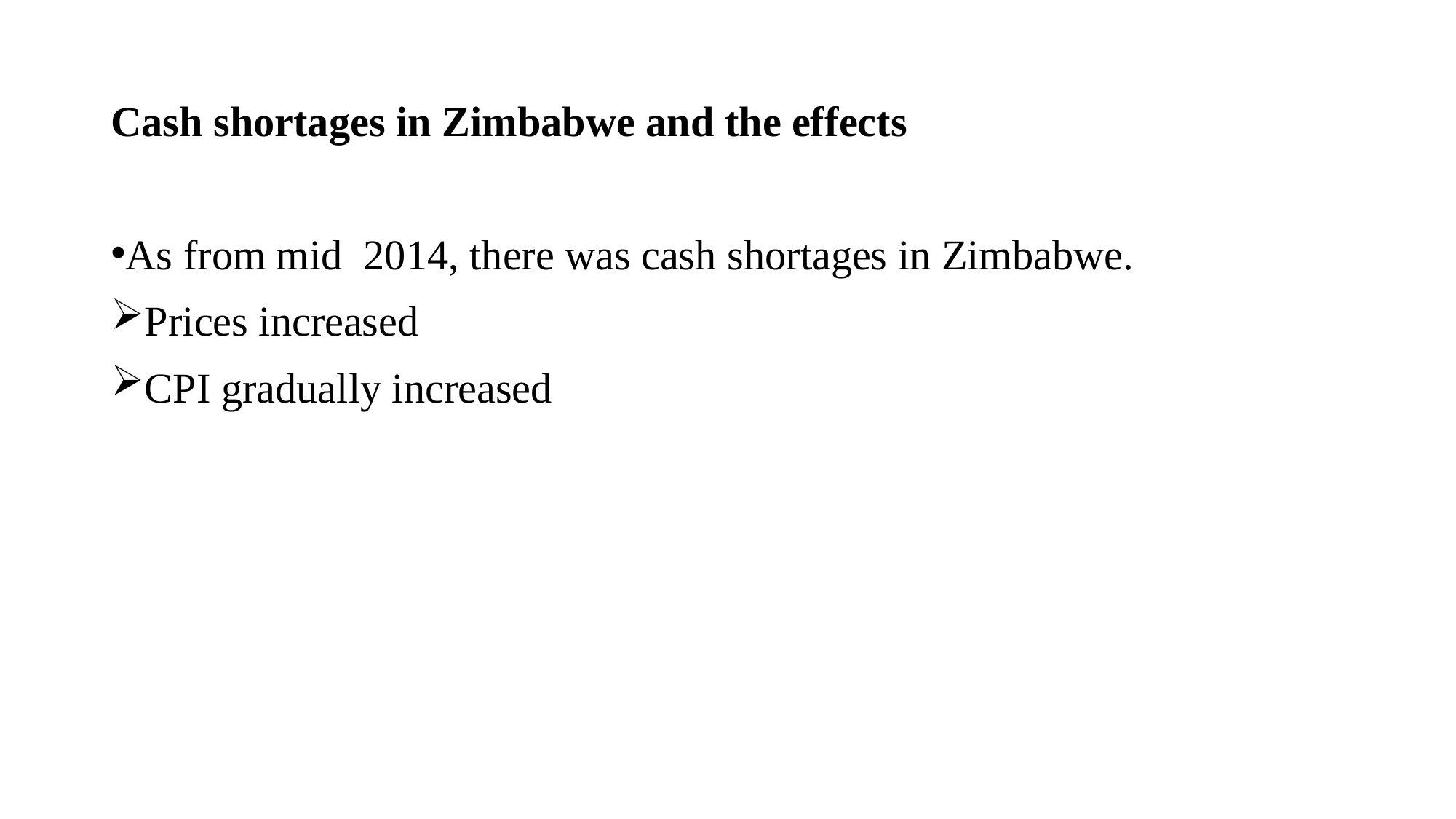

# Cash shortages in Zimbabwe and the effects
As from mid  2014, there was cash shortages in Zimbabwe.
Prices increased
CPI gradually increased